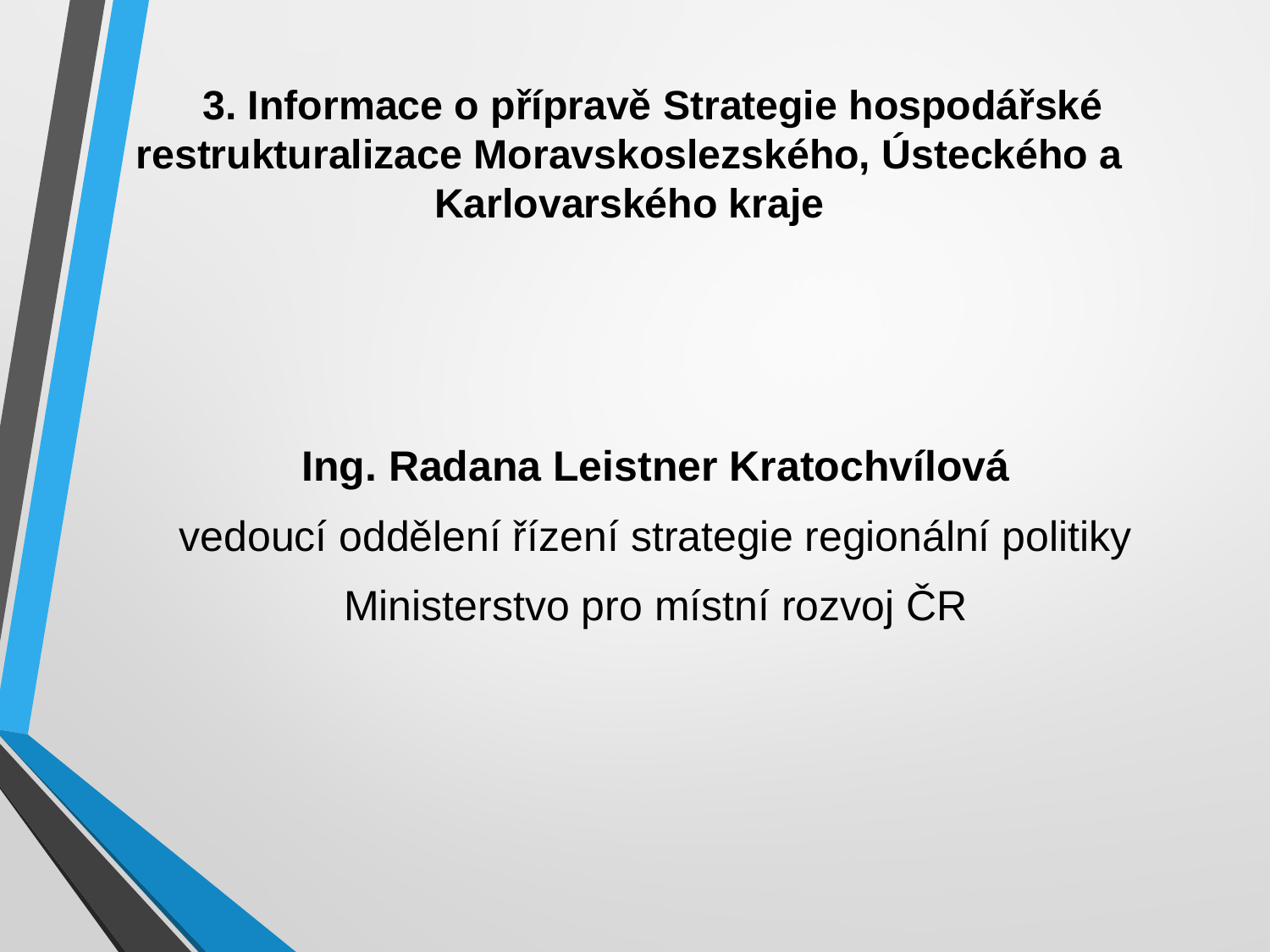

# 3. Informace o přípravě Strategie hospodářské restrukturalizace Moravskoslezského, Ústeckého a Karlovarského kraje
Ing. Radana Leistner Kratochvílová
vedoucí oddělení řízení strategie regionální politiky
Ministerstvo pro místní rozvoj ČR